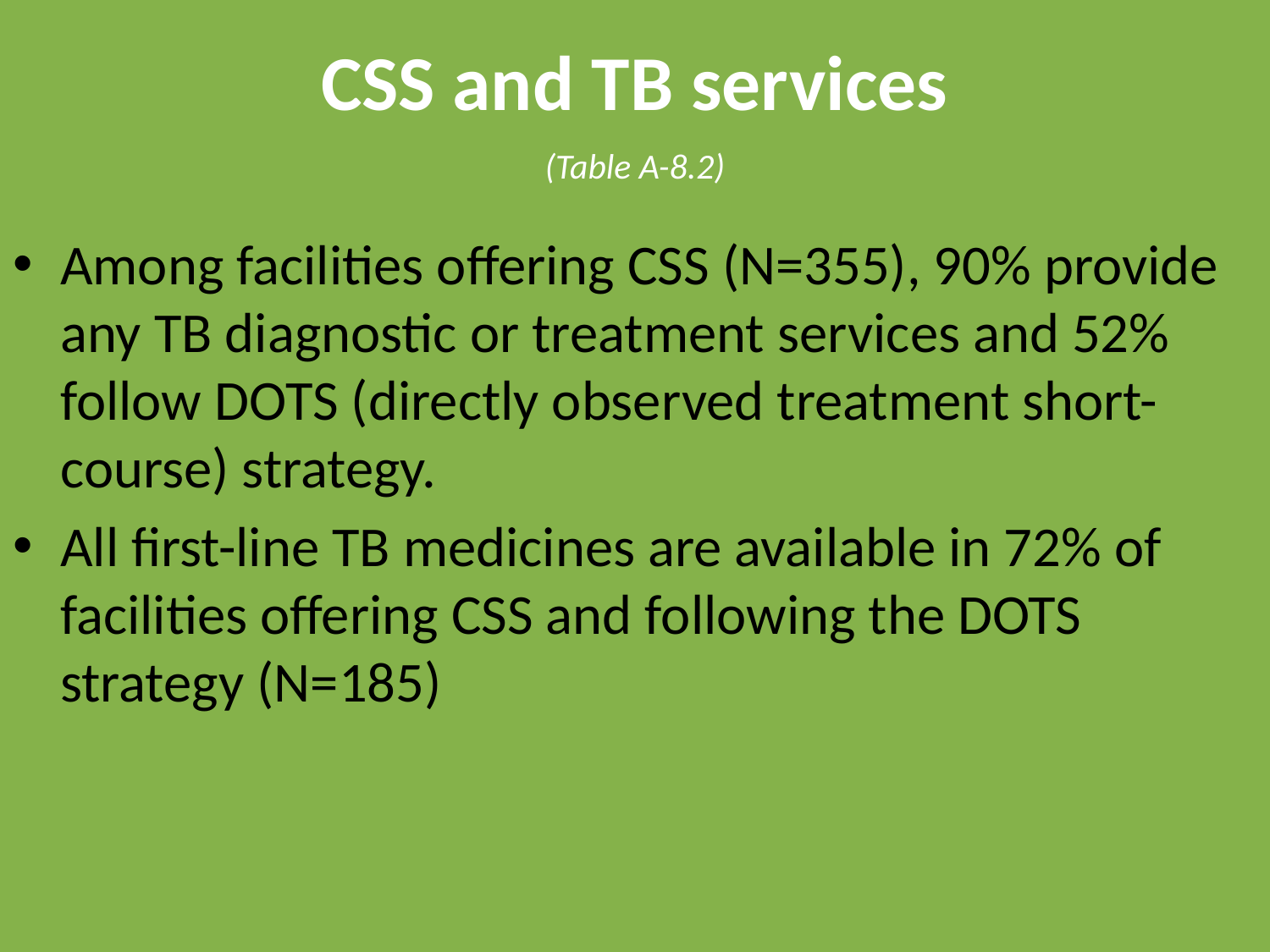

# CSS and TB services
(Table A-8.2)
Among facilities offering CSS (N=355), 90% provide any TB diagnostic or treatment services and 52% follow DOTS (directly observed treatment short-course) strategy.
All first-line TB medicines are available in 72% of facilities offering CSS and following the DOTS strategy (N=185)